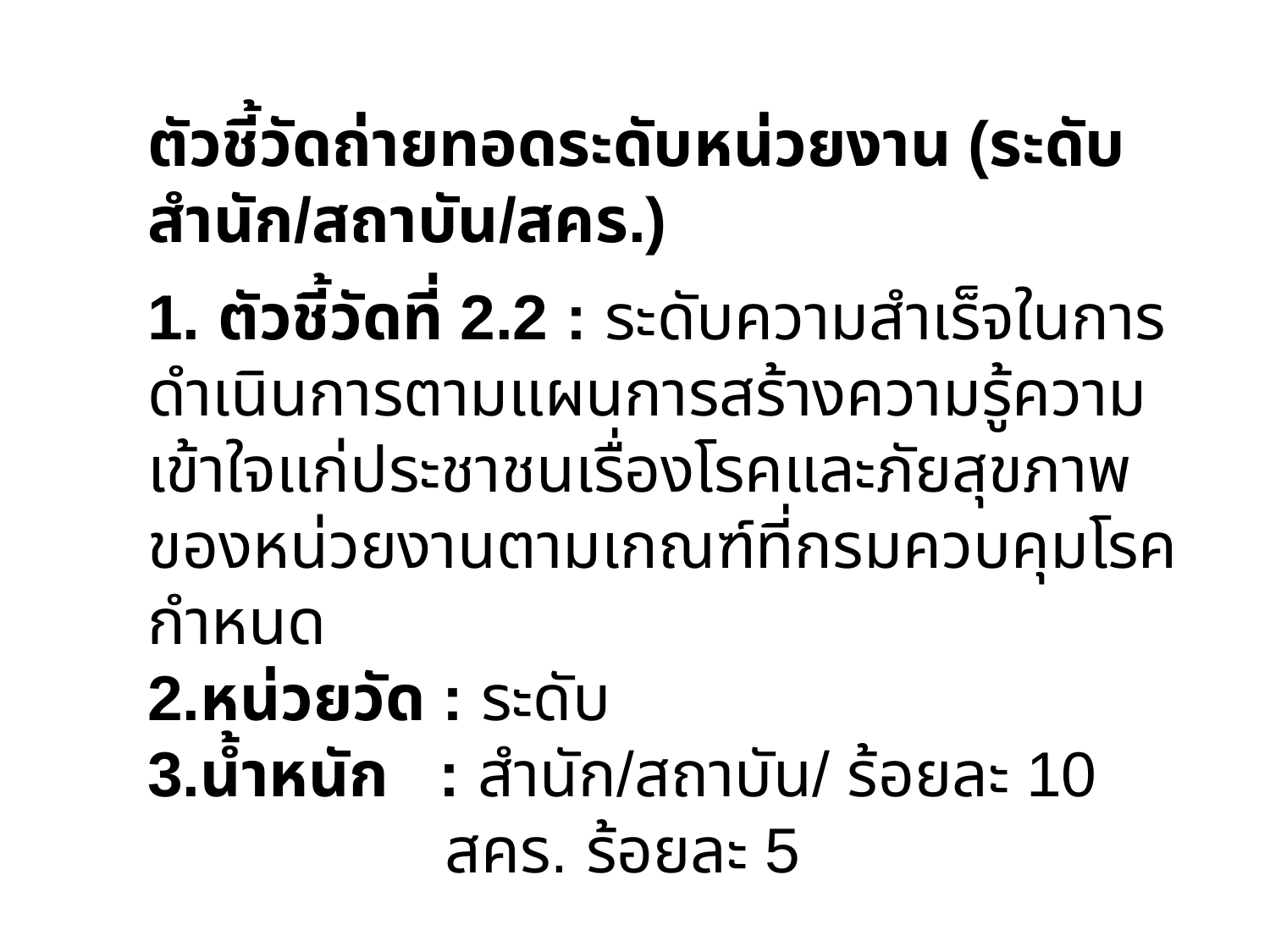

ตัวชี้วัดถ่ายทอดระดับหน่วยงาน (ระดับสำนัก/สถาบัน/สคร.)
1. ตัวชี้วัดที่ 2.2 : ระดับความสำเร็จในการดำเนินการตามแผนการสร้างความรู้ความเข้าใจแก่ประชาชนเรื่องโรคและภัยสุขภาพของหน่วยงานตามเกณฑ์ที่กรมควบคุมโรคกำหนด
2.หน่วยวัด : ระดับ
3.น้ำหนัก   : สำนัก/สถาบัน/ ร้อยละ 10
                  สคร. ร้อยละ 5